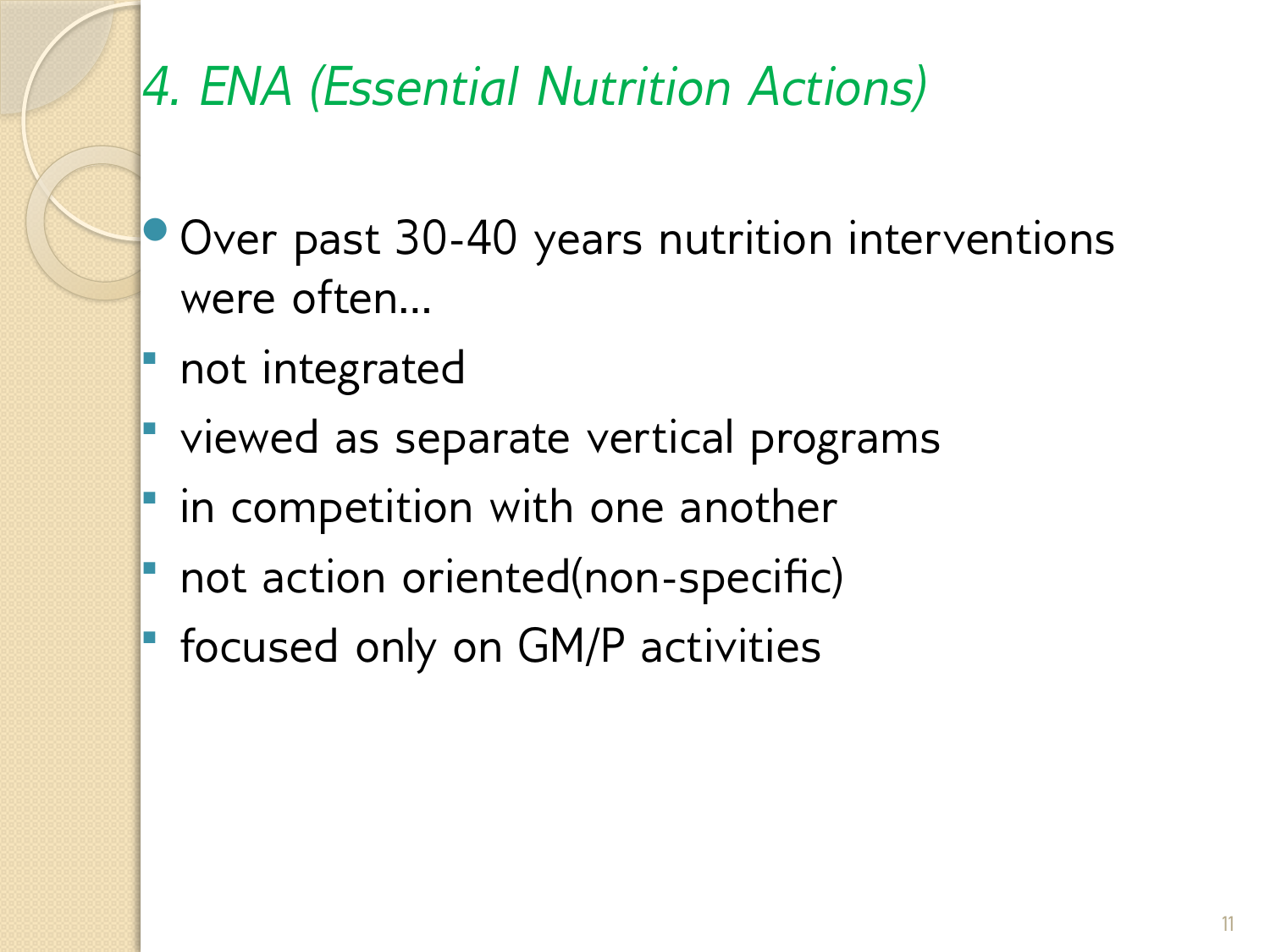

4. ENA (Essential Nutrition Actions)

Over past 30-40 years nutrition interventions were often…
not integrated
viewed as separate vertical programs
in competition with one another
not action oriented(non-specific)
focused only on GM/P activities
11